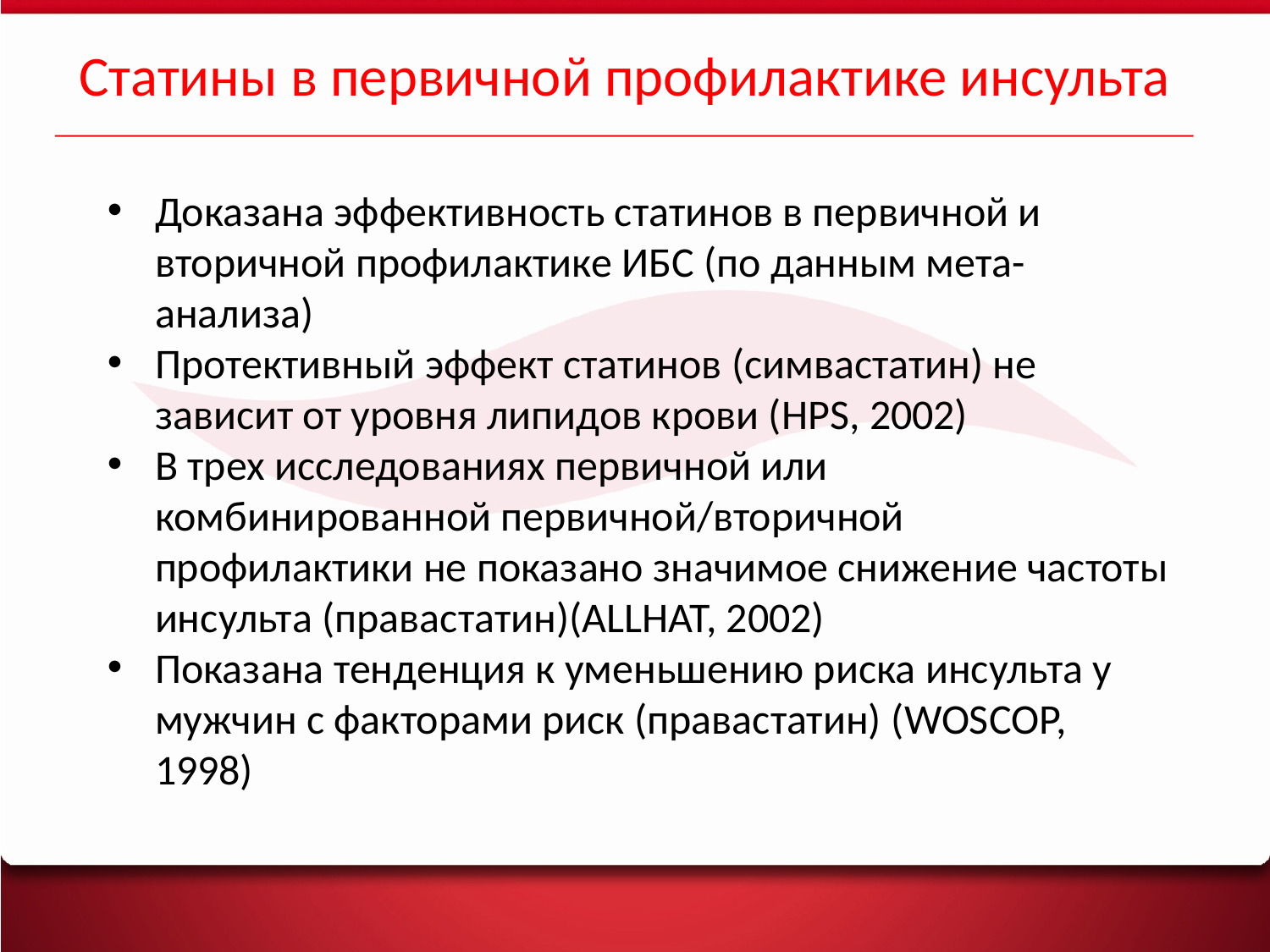

Статины в первичной профилактике инсульта
Доказана эффективность статинов в первичной и вторичной профилактике ИБС (по данным мета-анализа)
Протективный эффект статинов (симвастатин) не зависит от уровня липидов крови (HPS, 2002)
В трех исследованиях первичной или комбинированной первичной/вторичной профилактики не показано значимое снижение частоты инсульта (правастатин)(ALLHAT, 2002)
Показана тенденция к уменьшению риска инсульта у мужчин с факторами риск (правастатин) (WOSCOP, 1998)